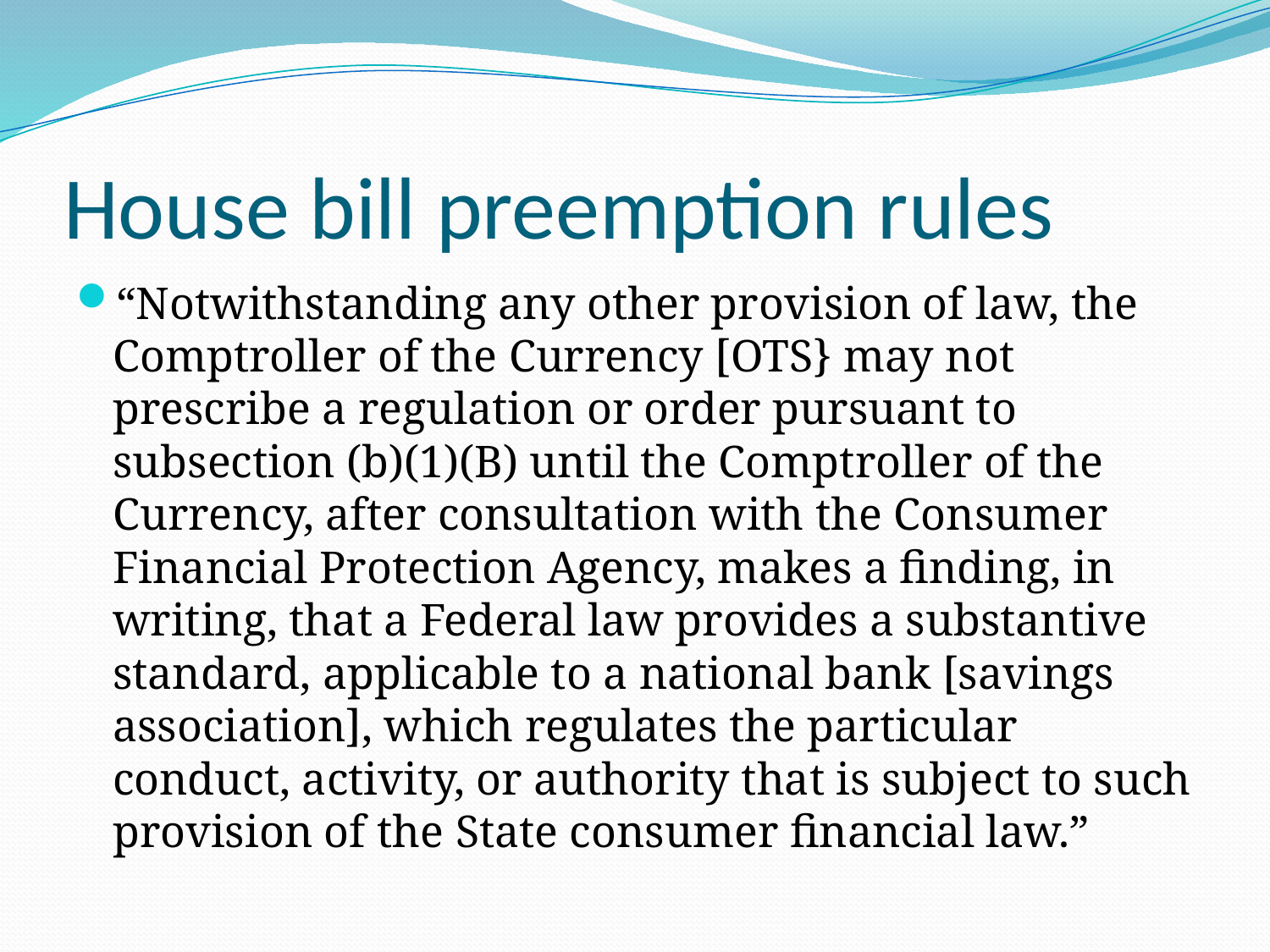

House bill preemption rules
“Notwithstanding any other provision of law, the Comptroller of the Currency [OTS} may not prescribe a regulation or order pursuant to subsection (b)(1)(B) until the Comptroller of the Currency, after consultation with the Consumer Financial Protection Agency, makes a finding, in writing, that a Federal law provides a substantive standard, applicable to a national bank [savings association], which regulates the particular conduct, activity, or authority that is subject to such provision of the State consumer financial law.”